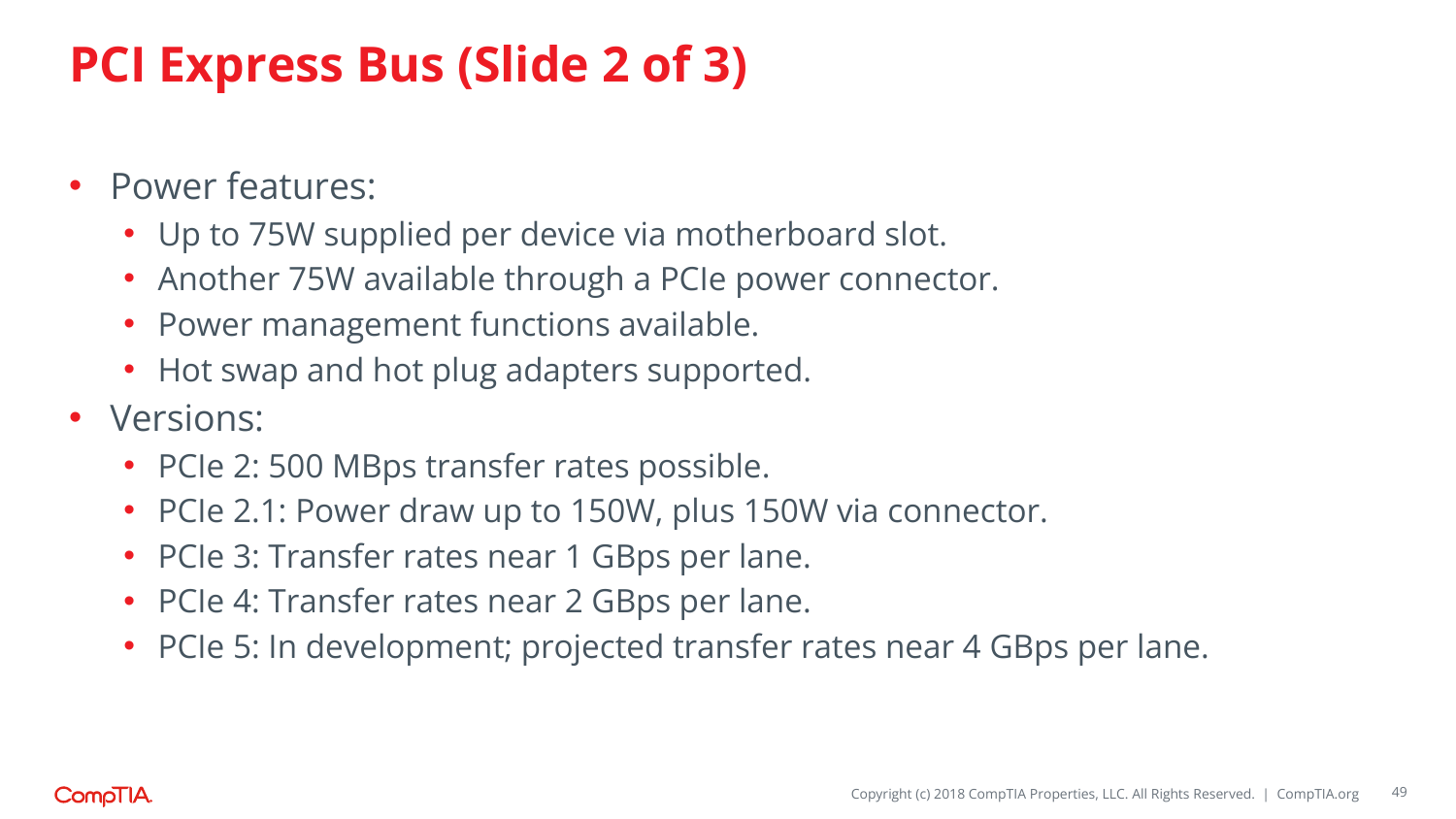

# PCI Express Bus (Slide 2 of 3)
Power features:
Up to 75W supplied per device via motherboard slot.
Another 75W available through a PCIe power connector.
Power management functions available.
Hot swap and hot plug adapters supported.
Versions:
PCIe 2: 500 MBps transfer rates possible.
PCIe 2.1: Power draw up to 150W, plus 150W via connector.
PCIe 3: Transfer rates near 1 GBps per lane.
PCIe 4: Transfer rates near 2 GBps per lane.
PCIe 5: In development; projected transfer rates near 4 GBps per lane.
49